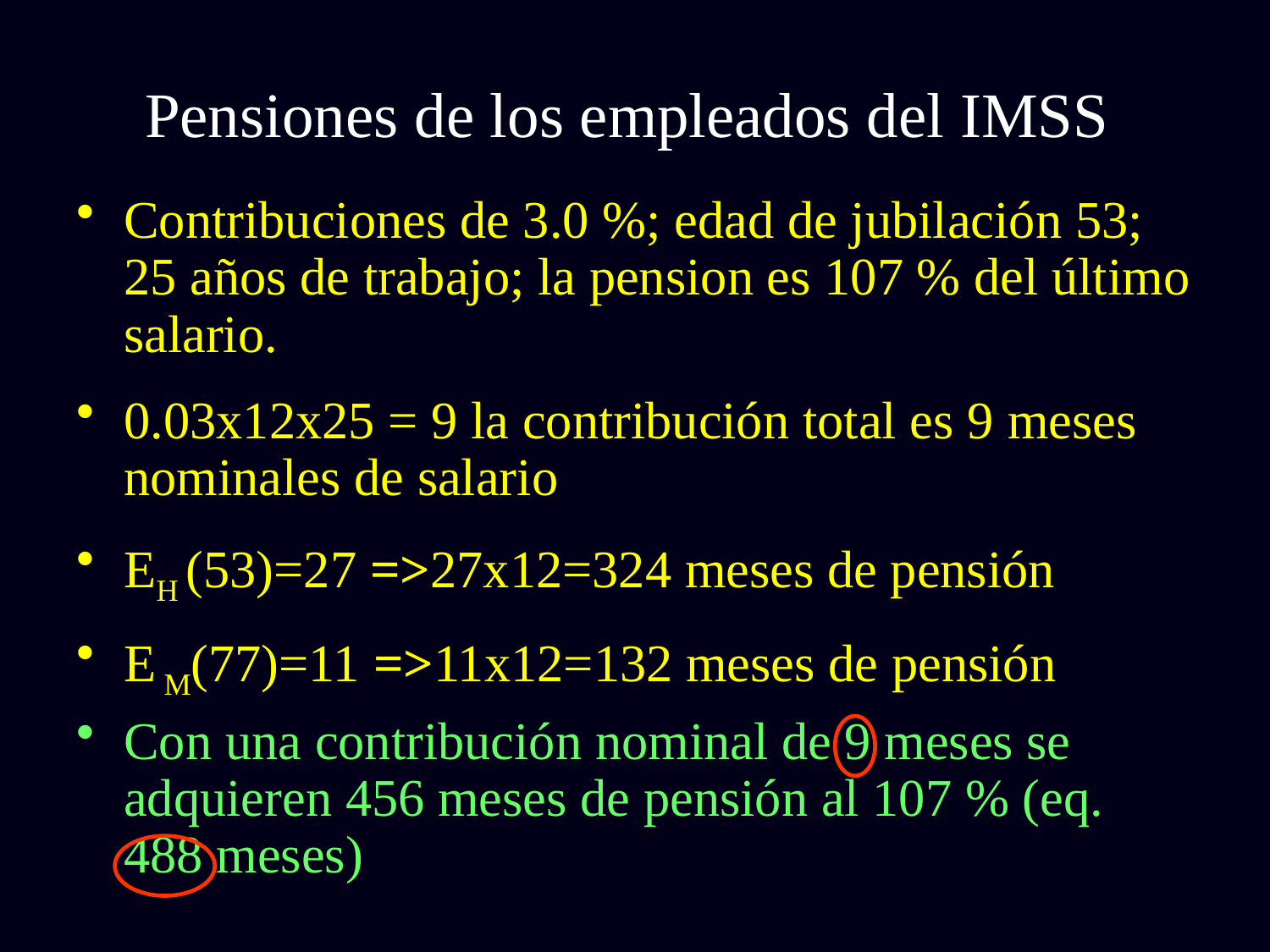

# Pensiones de los empleados del IMSS
Contribuciones de 3.0 %; edad de jubilación 53; 25 años de trabajo; la pension es 107 % del último salario.
0.03x12x25 = 9 la contribución total es 9 meses nominales de salario
EH (53)=27 =>27x12=324 meses de pensión
E M(77)=11 =>11x12=132 meses de pensión
Con una contribución nominal de 9 meses se adquieren 456 meses de pensión al 107 % (eq. 488 meses)